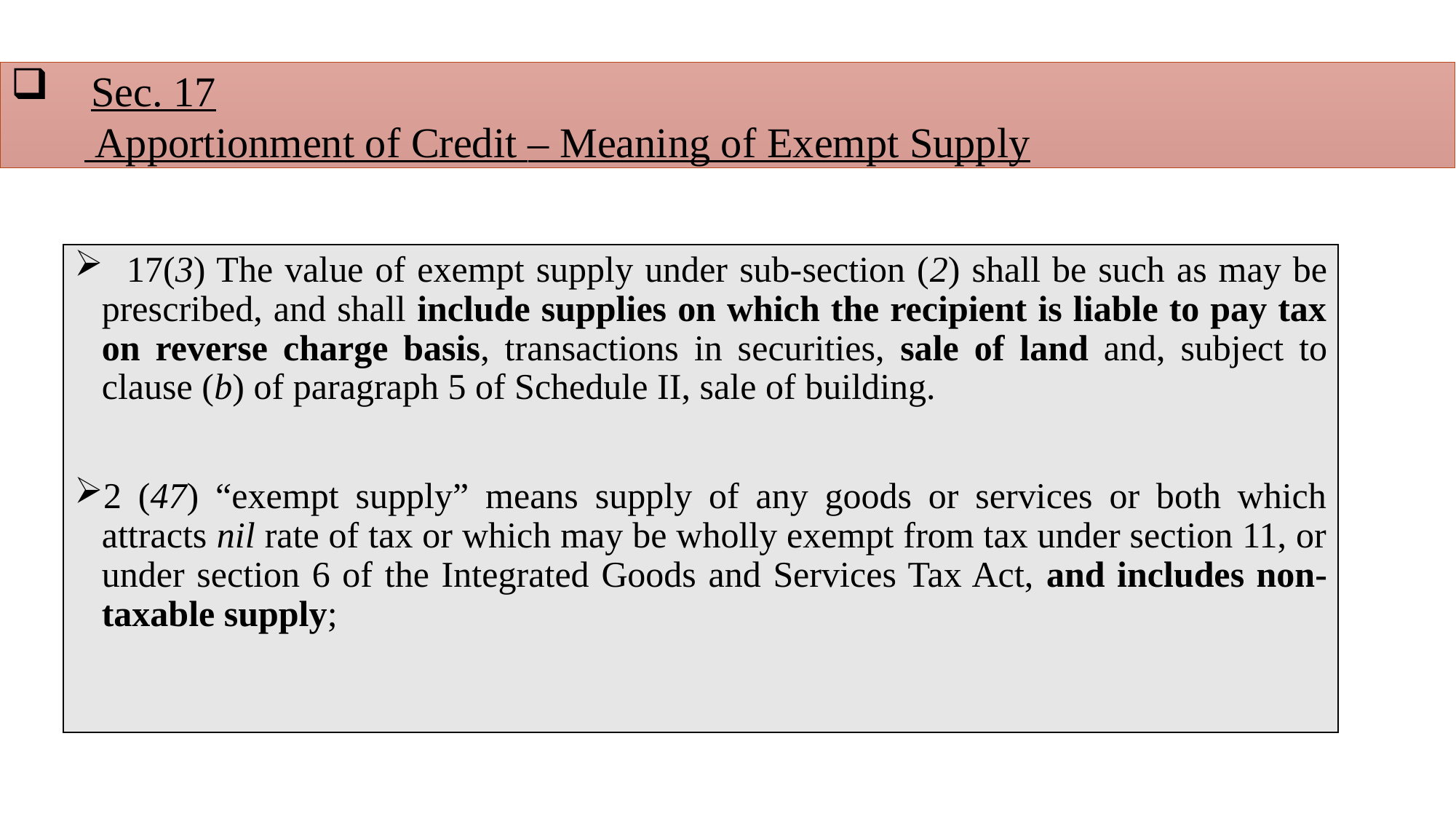

Sec. 17
        Apportionment of Credit – Meaning of Exempt Supply
  17(3) The value of exempt supply under sub-section (2) shall be such as may be prescribed, and shall include supplies on which the recipient is liable to pay tax on reverse charge basis, transactions in securities, sale of land and, subject to clause (b) of paragraph 5 of Schedule II, sale of building.

2 (47) “exempt supply” means supply of any goods or services or both which attracts nil rate of tax or which may be wholly exempt from tax under section 11, or under section 6 of the Integrated Goods and Services Tax Act, and includes non-taxable supply;